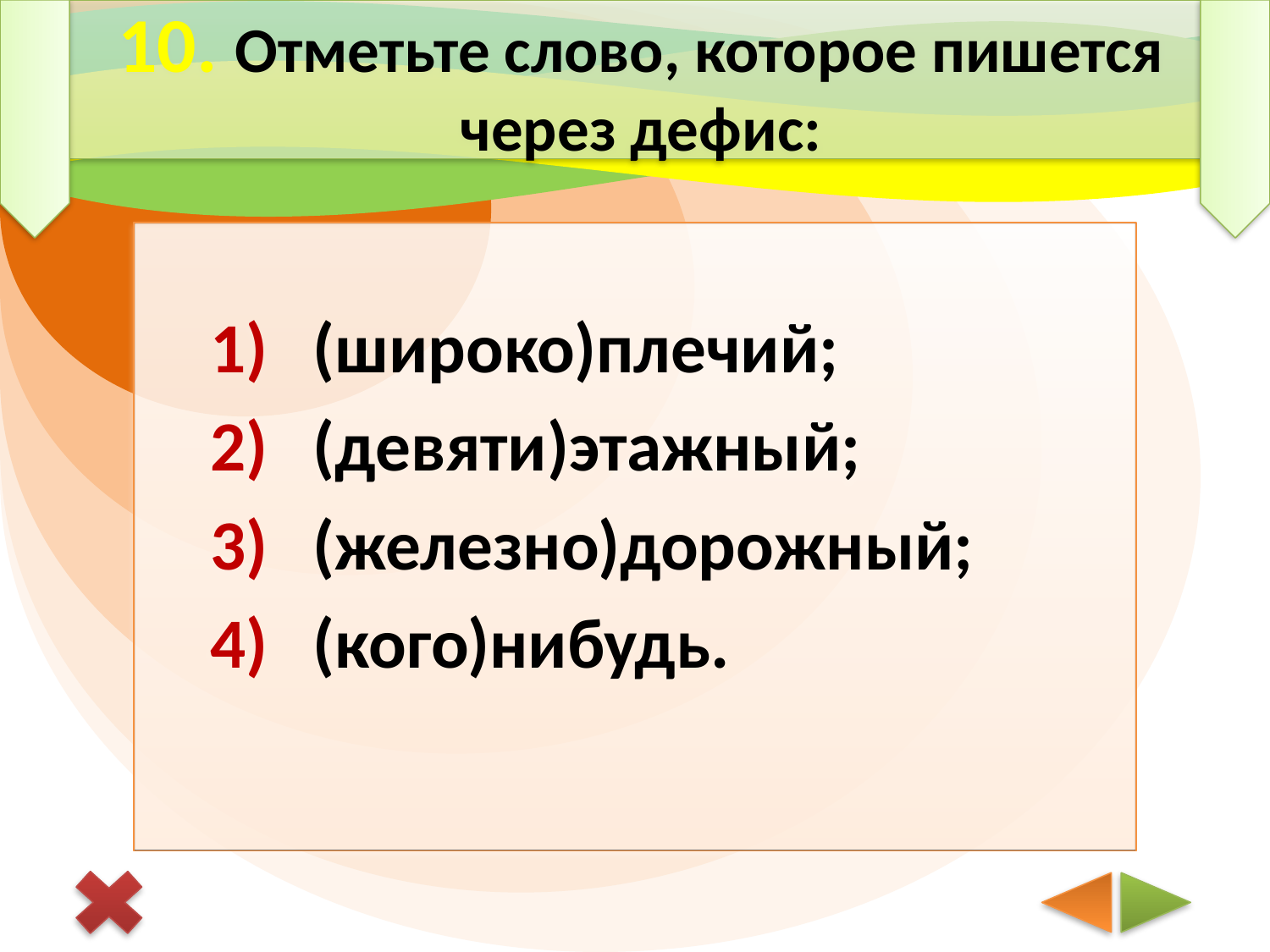

# 10. Отметьте слово, которое пишется через дефис:

(широко)плечий;
(девяти)этажный;
(железно)дорожный;
(кого)нибудь.